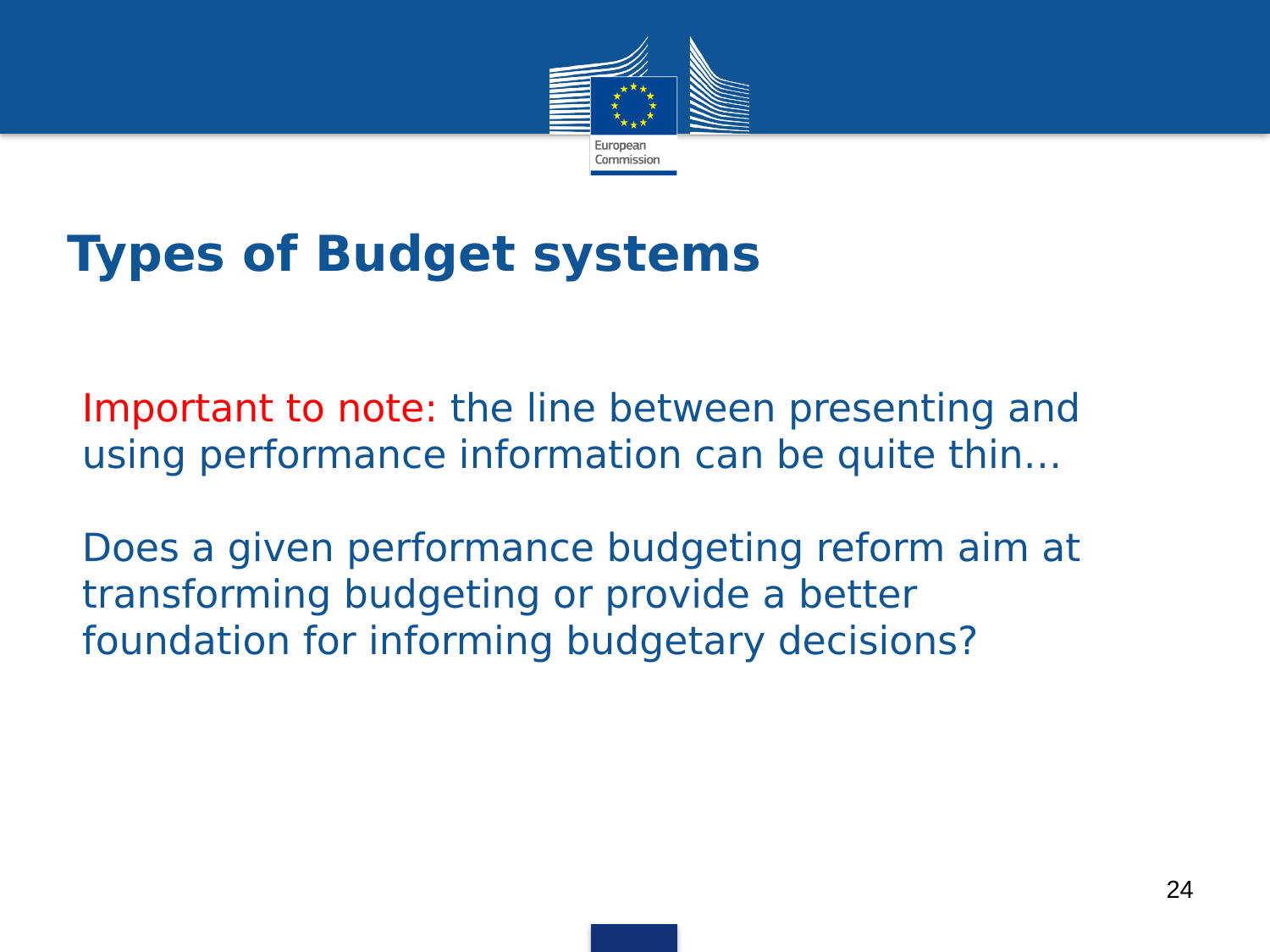

# Types of Budget systems
Important to note: the line between presenting and using performance information can be quite thin…

Does a given performance budgeting reform aim at transforming budgeting or provide a better foundation for informing budgetary decisions?
24